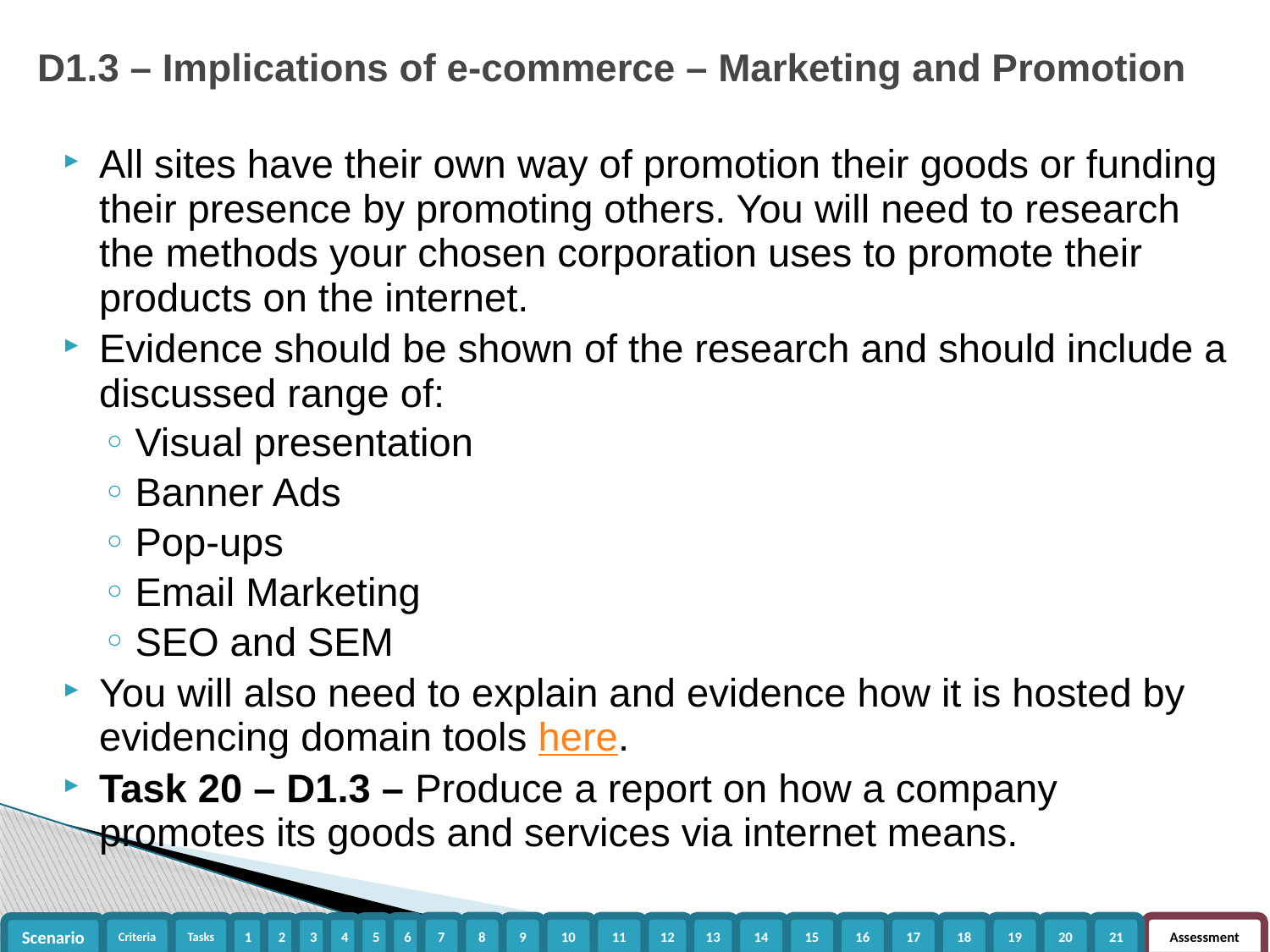

D1.3 – Implications of e-commerce – Marketing and Promotion
All sites have their own way of promotion their goods or funding their presence by promoting others. You will need to research the methods your chosen corporation uses to promote their products on the internet.
Evidence should be shown of the research and should include a discussed range of:
Visual presentation
Banner Ads
Pop-ups
Email Marketing
SEO and SEM
You will also need to explain and evidence how it is hosted by evidencing domain tools here.
Task 20 – D1.3 – Produce a report on how a company promotes its goods and services via internet means.